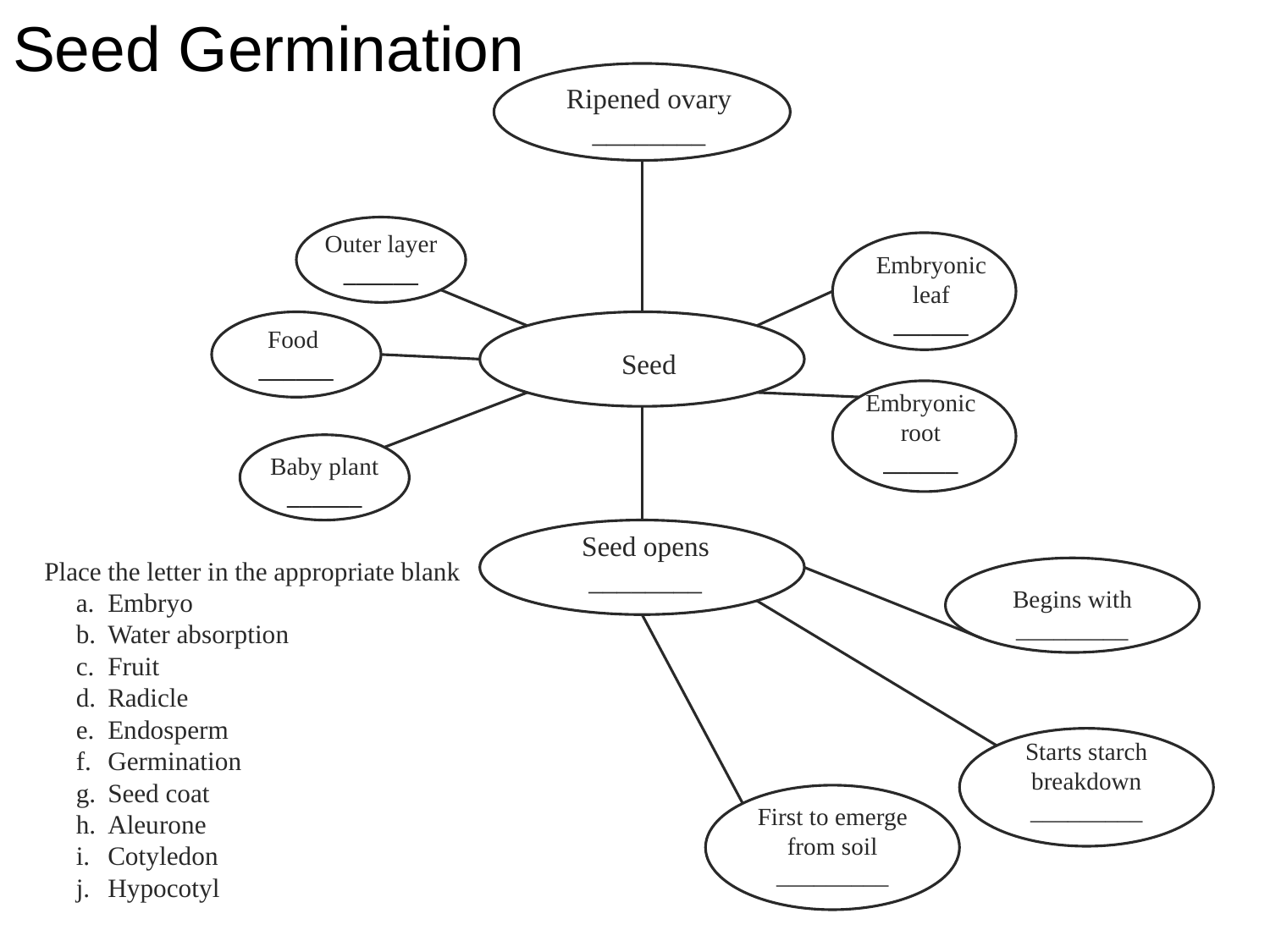

Seed Germination

Ripened ovary
________

Outer layer
______

Embryonic leaf
______

Food
______
Seed

Embryonic root
______

Baby plant
______

Seed opens
________
	Place the letter in the appropriate blank
Embryo
Water absorption
Fruit
Radicle
Endosperm
Germination
Seed coat
Aleurone
Cotyledon
Hypocotyl

Begins with
_________

Starts starch breakdown
_________

First to emerge from soil
_________